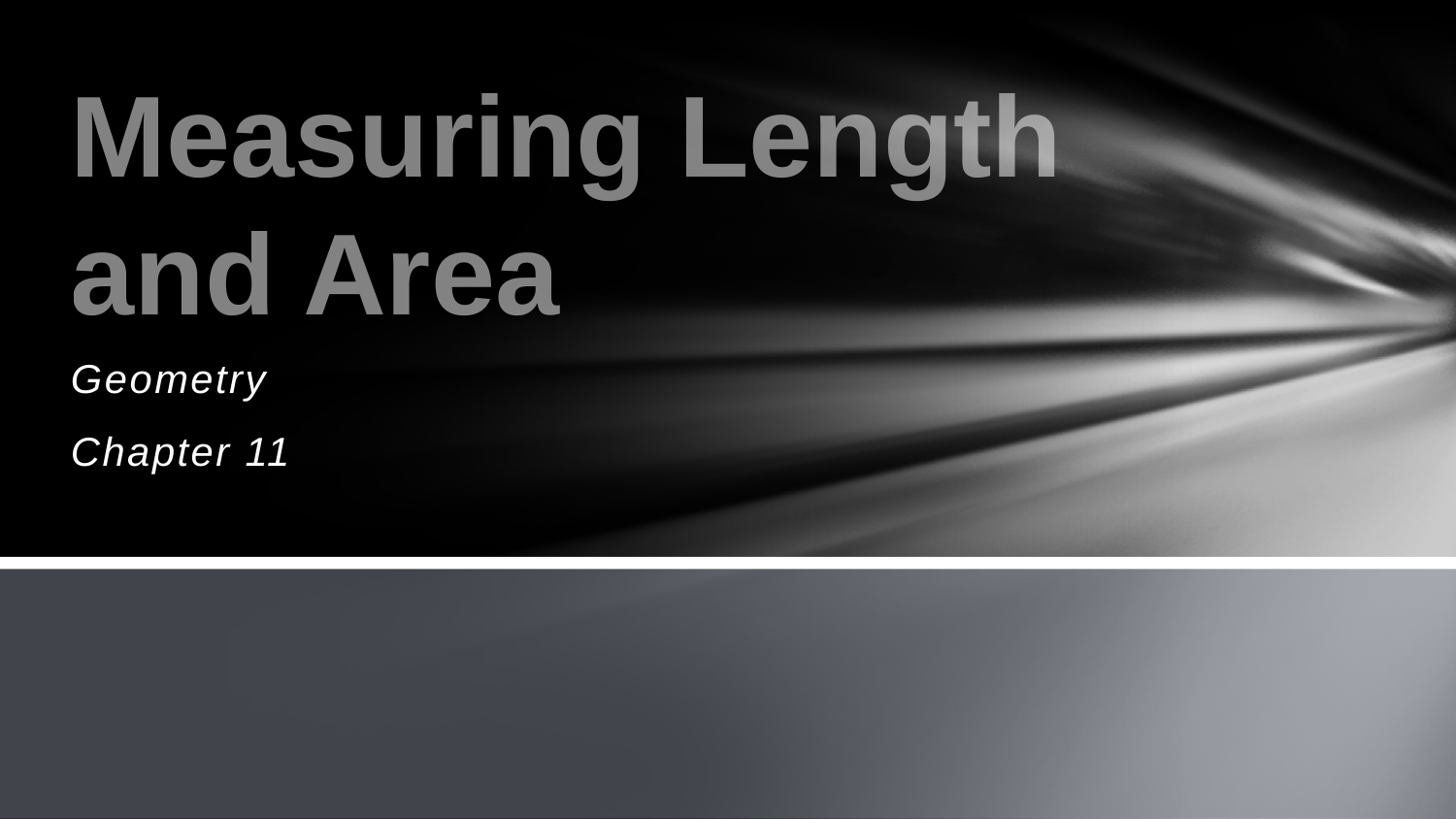

# Measuring Length and Area
Geometry
Chapter 11